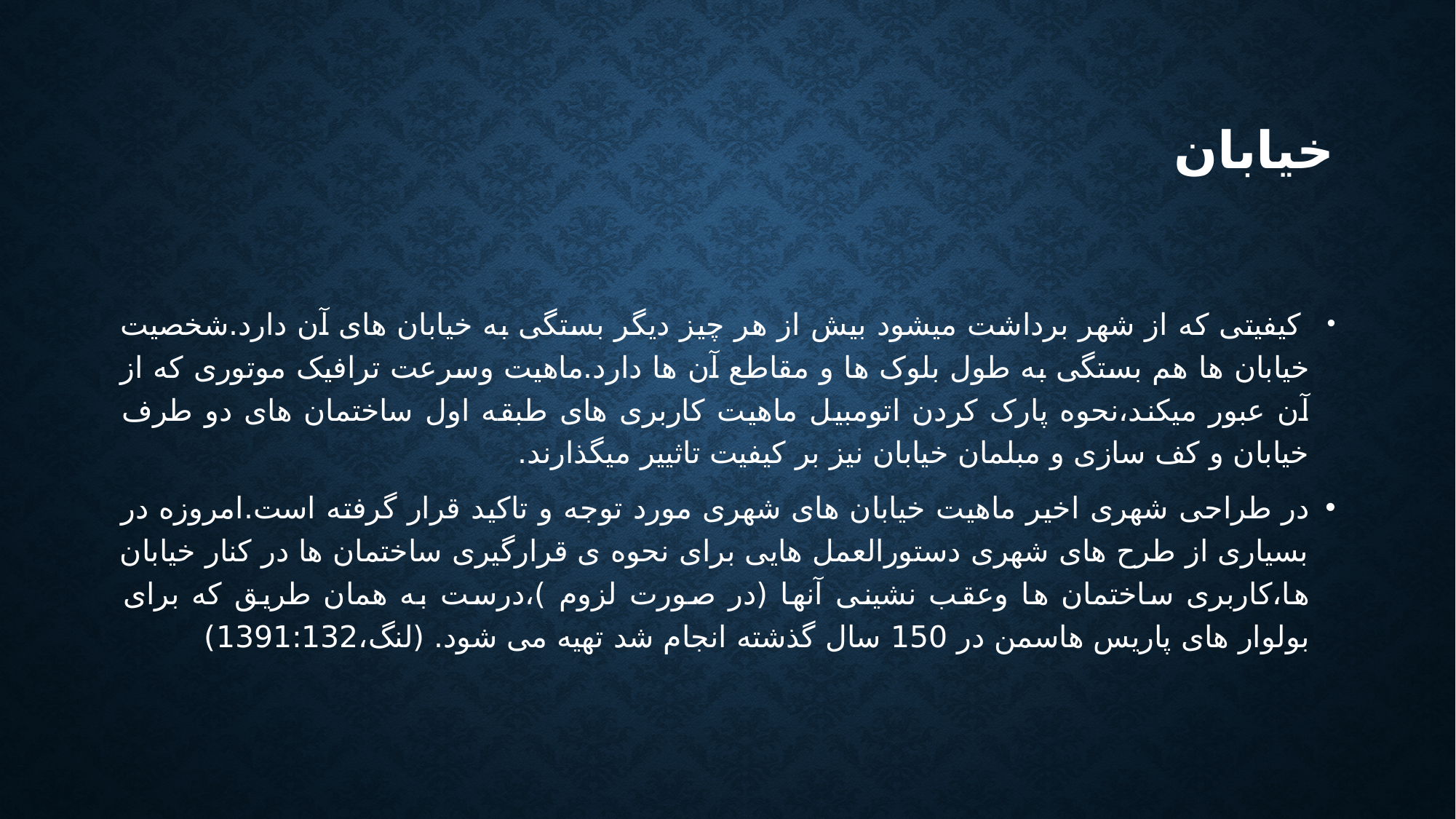

# خیابان

 کیفیتی که از شهر برداشت میشود بیش از هر چیز دیگر بستگی به خیابان های آن دارد.شخصیت خیابان ها هم بستگی به طول بلوک ها و مقاطع آن ها دارد.ماهیت وسرعت ترافیک موتوری که از آن عبور میکند،نحوه پارک کردن اتومبیل ماهیت کاربری های طبقه اول ساختمان های دو طرف خیابان و کف سازی و مبلمان خیابان نیز بر کیفیت تاثییر میگذارند.
در طراحی شهری اخیر ماهیت خیابان های شهری مورد توجه و تاکید قرار گرفته است.امروزه در بسیاری از طرح های شهری دستورالعمل هایی برای نحوه ی قرارگیری ساختمان ها در کنار خیابان ها،کاربری ساختمان ها وعقب نشینی آنها (در صورت لزوم )،درست به همان طریق که برای بولوار های پاریس هاسمن در 150 سال گذشته انجام شد تهیه می شود. (لنگ،1391:132)